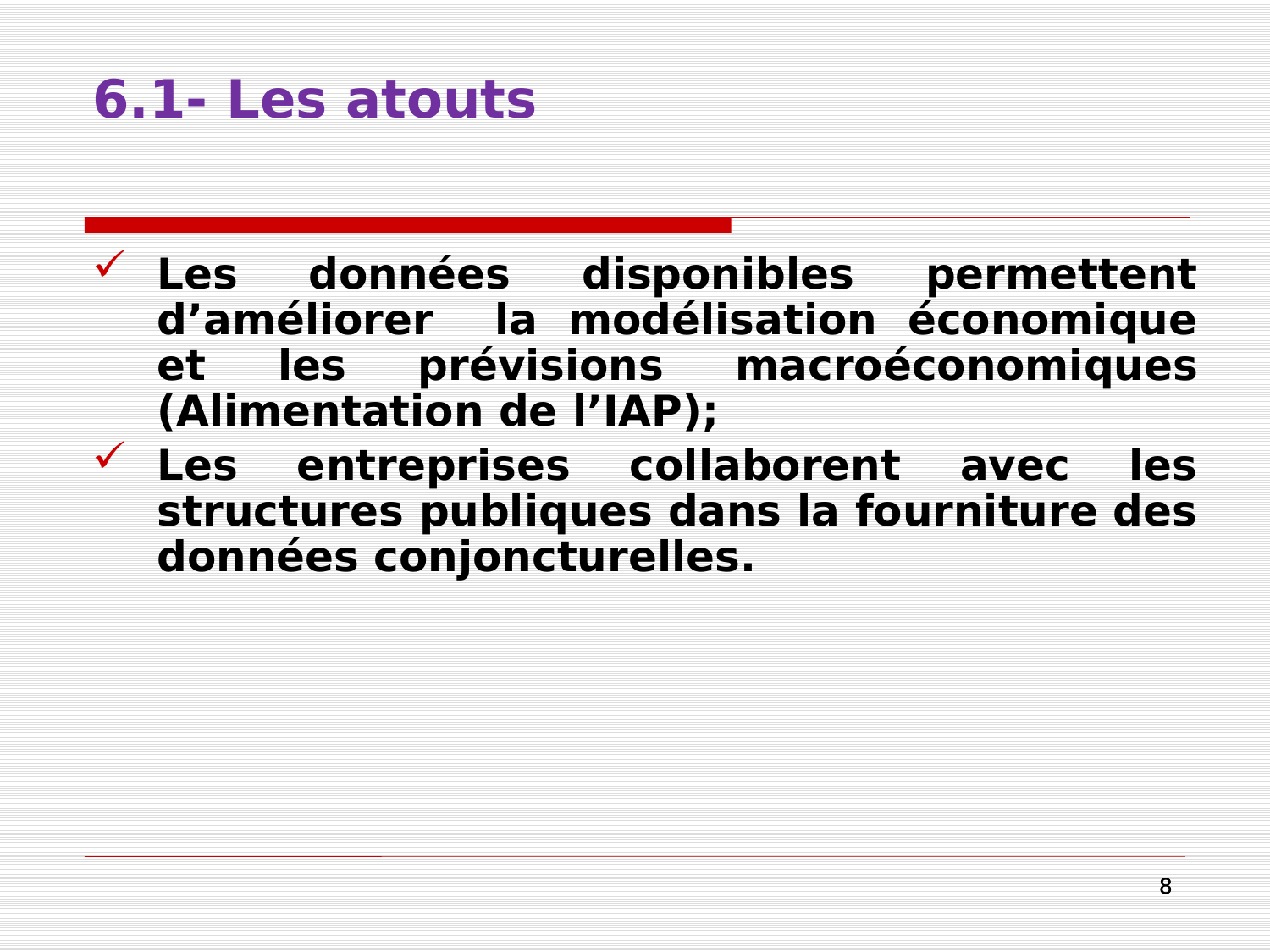

# 6.1- Les atouts
Les données disponibles permettent d’améliorer  la modélisation économique et les prévisions macroéconomiques (Alimentation de l’IAP);
Les entreprises collaborent avec les structures publiques dans la fourniture des données conjoncturelles.
8
8